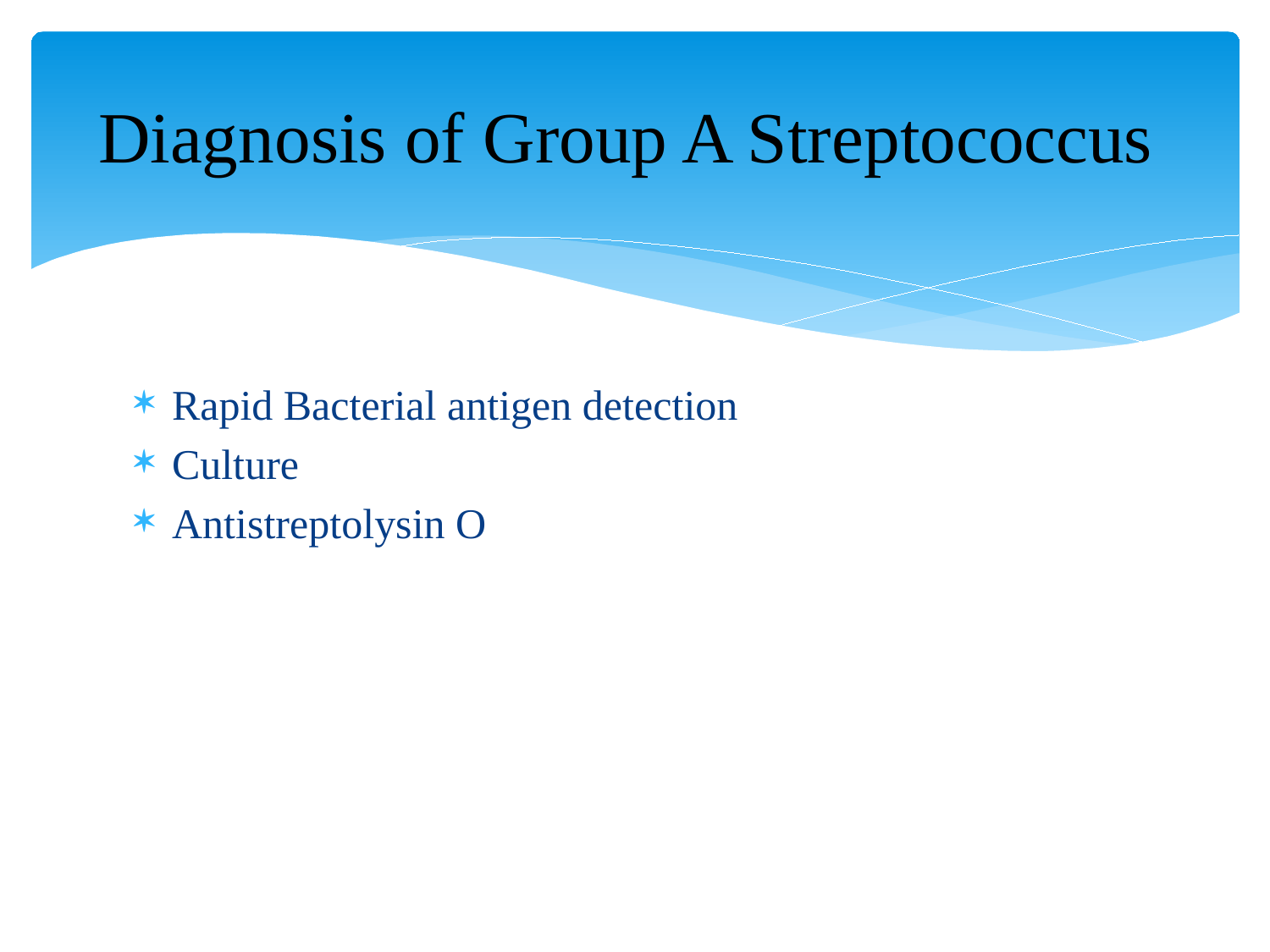

# Diagnosis of Group A Streptococcus
Rapid Bacterial antigen detection
Culture
Antistreptolysin O